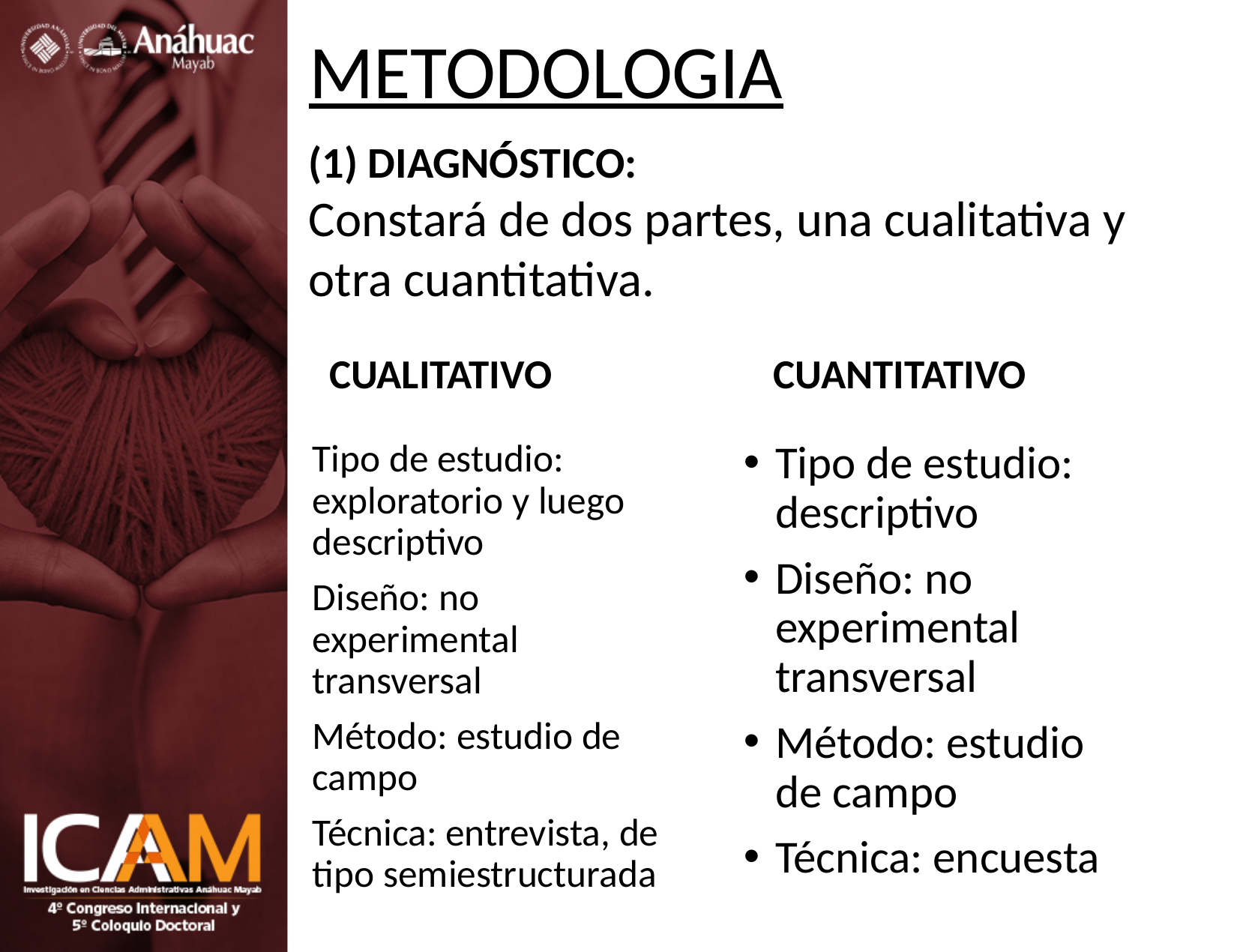

# METODOLOGIA
(1) DIAGNÓSTICO:
Constará de dos partes, una cualitativa y otra cuantitativa.
CUANTITATIVO
CUALITATIVO

Tipo de estudio: exploratorio y luego descriptivo
Diseño: no experimental transversal
Método: estudio de campo
Técnica: entrevista, de tipo semiestructurada

Tipo de estudio: descriptivo
Diseño: no experimental transversal
Método: estudio de campo
Técnica: encuesta